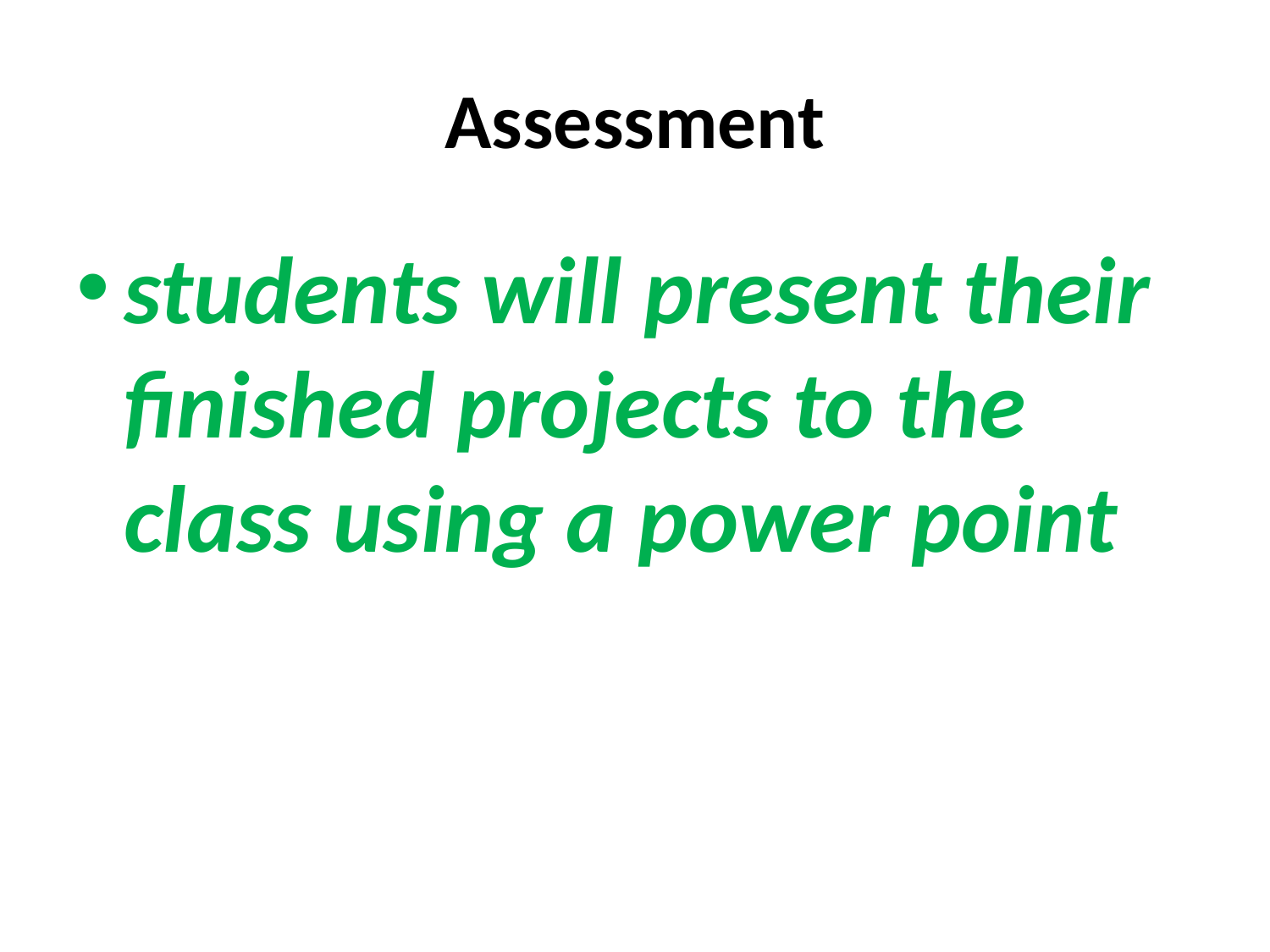

# Assessment
students will present their finished projects to the class using a power point